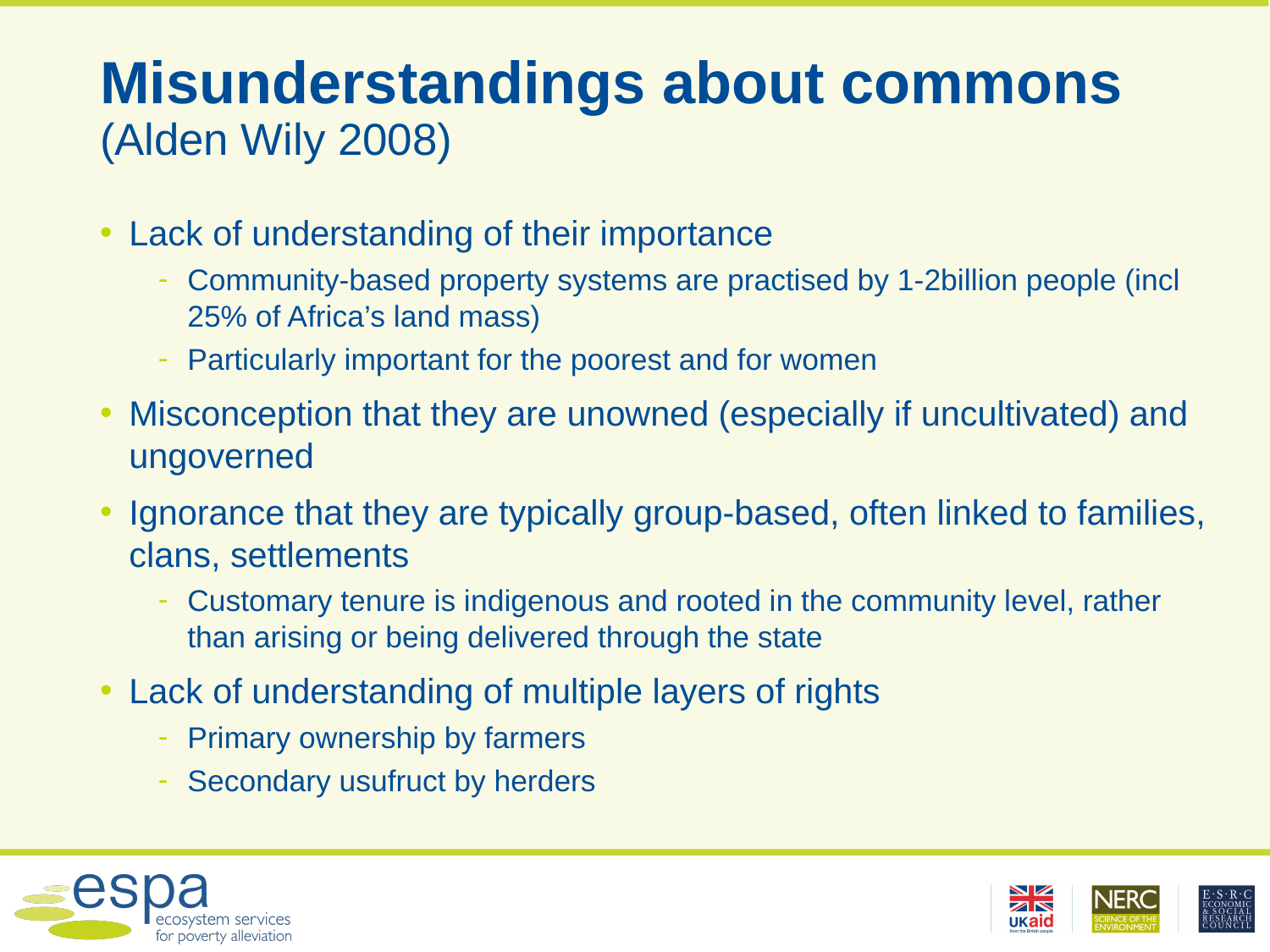

# Misunderstandings about commons (Alden Wily 2008)
Lack of understanding of their importance
Community-based property systems are practised by 1-2billion people (incl 25% of Africa’s land mass)
Particularly important for the poorest and for women
Misconception that they are unowned (especially if uncultivated) and ungoverned
Ignorance that they are typically group-based, often linked to families, clans, settlements
Customary tenure is indigenous and rooted in the community level, rather than arising or being delivered through the state
Lack of understanding of multiple layers of rights
Primary ownership by farmers
Secondary usufruct by herders